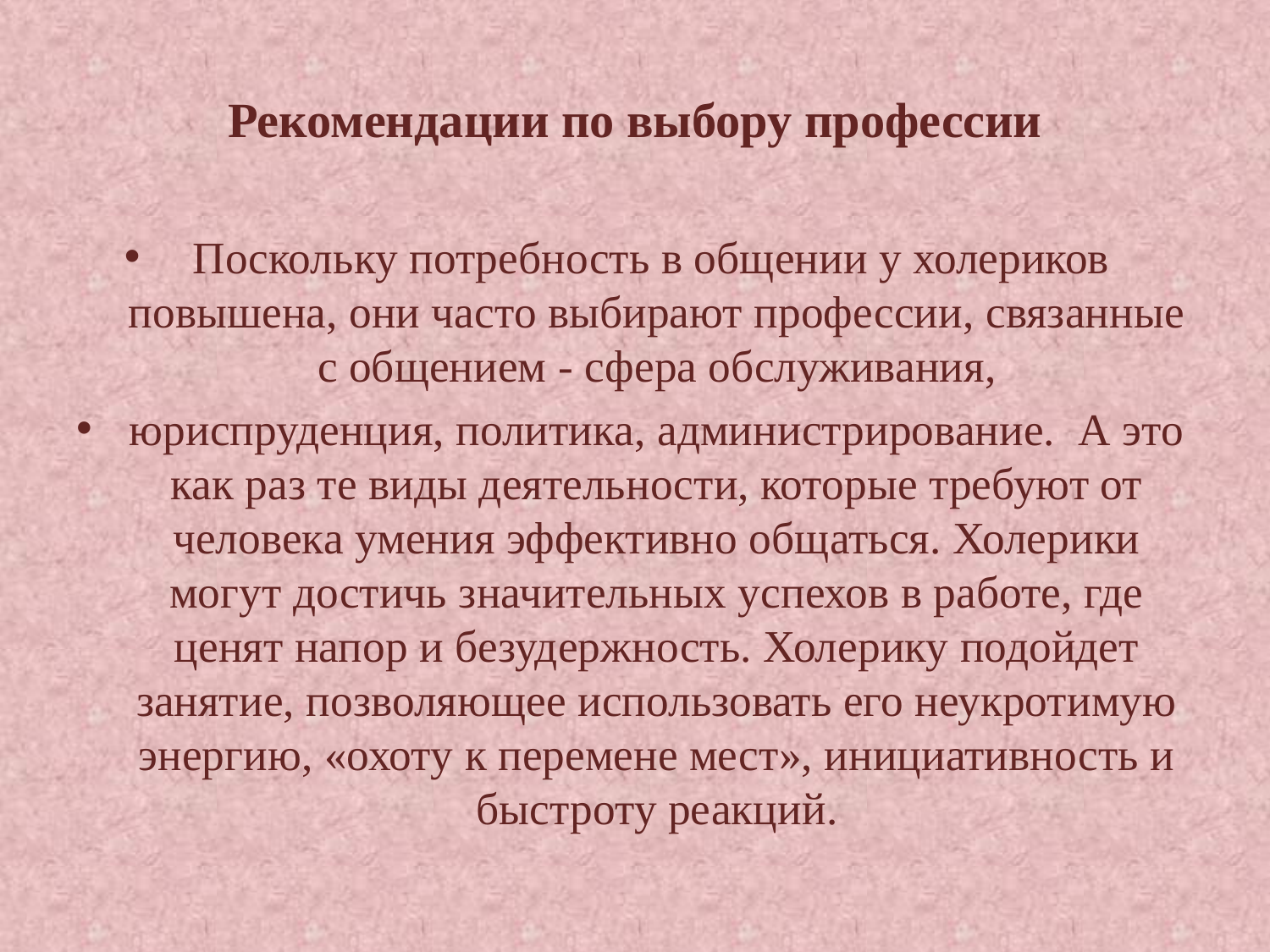

# Рекомендации по выбору профессии
Поскольку потребность в общении у холериков  повышена, они часто выбирают профессии, связанные с общением - сфера обслуживания,
юриспруденция, политика, администрирование.  А это как раз те виды деятельности, которые требуют от человека умения эффективно общаться. Холерики могут достичь значительных успехов в работе, где ценят напор и безудержность. Холерику подойдет занятие, позволяющее использовать его неукротимую энергию, «охоту к перемене мест», инициативность и быстроту реакций.